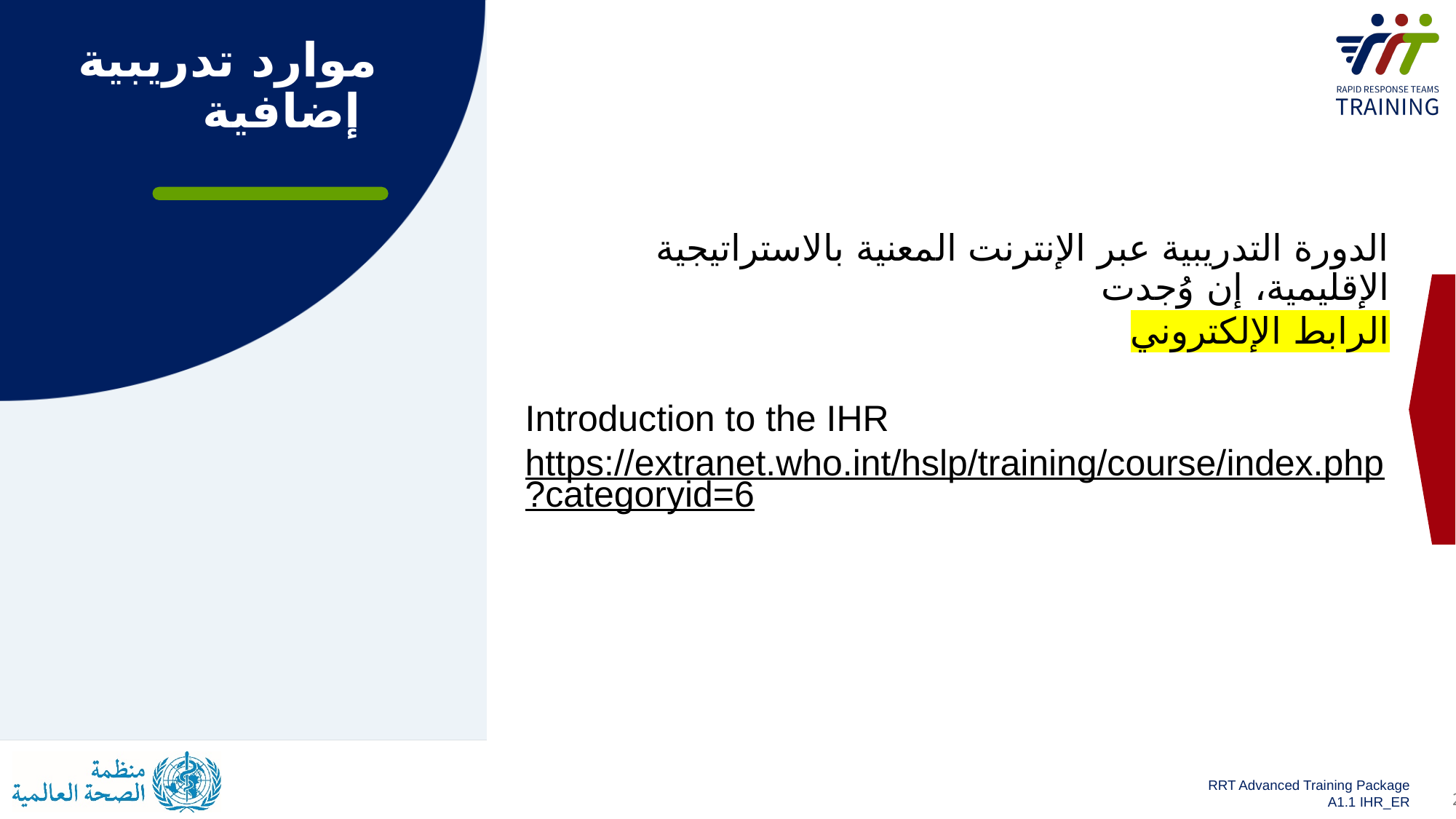

# موارد تدريبية  إضافية

الدورة التدريبية عبر الإنترنت المعنية بالاستراتيجية الإقليمية، إن وُجدت
الرابط الإلكتروني

Introduction to the IHR
https://extranet.who.int/hslp/training/course/index.php?categoryid=6